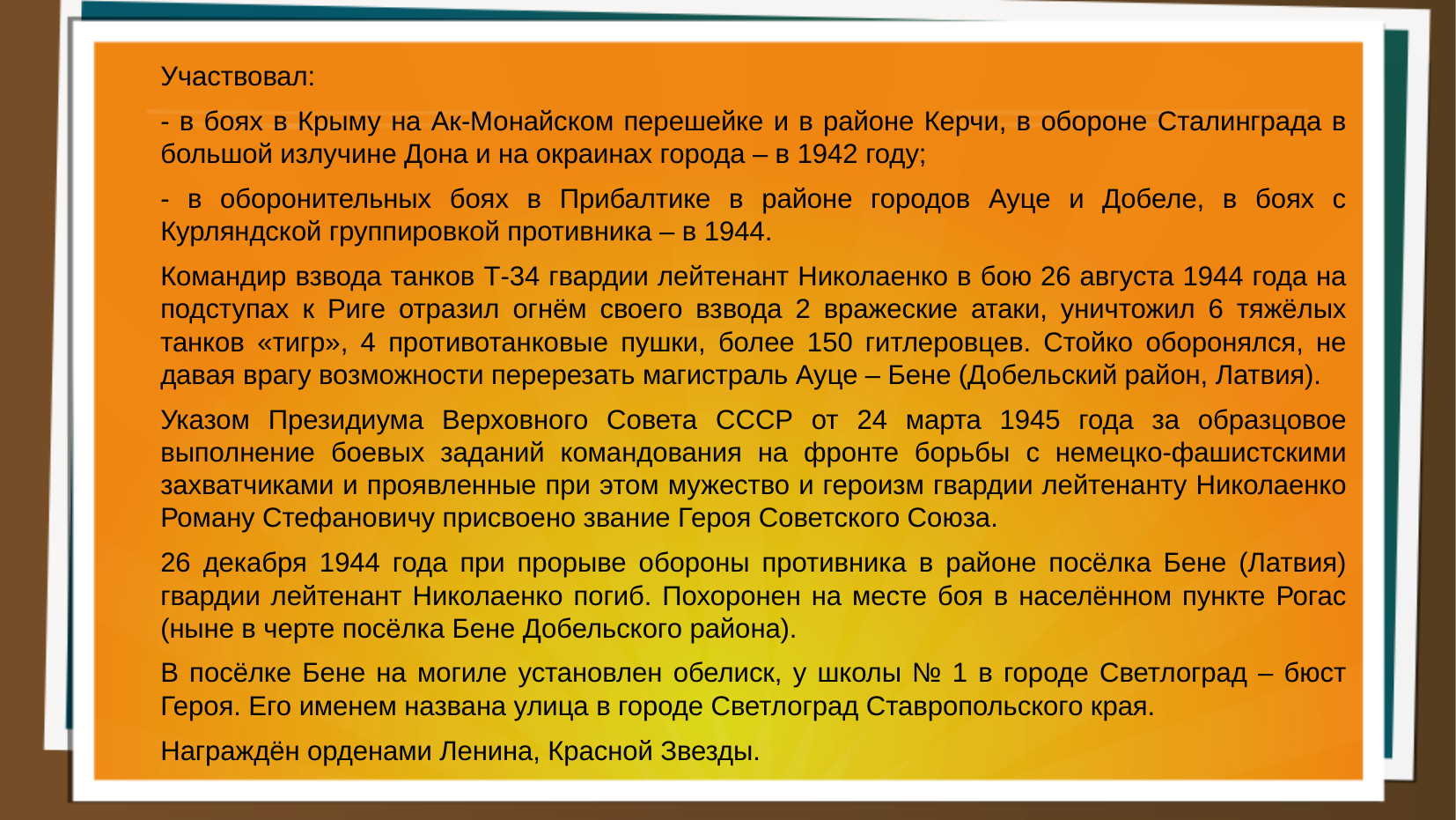

Участвовал:
	- в боях в Крыму на Ак-Монайском перешейке и в районе Керчи, в обороне Сталинграда в большой излучине Дона и на окраинах города – в 1942 году;
	- в оборонительных боях в Прибалтике в районе городов Ауце и Добеле, в боях с Курляндской группировкой противника – в 1944.
	Командир взвода танков Т-34 гвардии лейтенант Николаенко в бою 26 августа 1944 года на подступах к Риге отразил огнём своего взвода 2 вражеские атаки, уничтожил 6 тяжёлых танков «тигр», 4 противотанковые пушки, более 150 гитлеровцев. Стойко оборонялся, не давая врагу возможности перерезать магистраль Ауце – Бене (Добельский район, Латвия).
	Указом Президиума Верховного Совета СССР от 24 марта 1945 года за образцовое выполнение боевых заданий командования на фронте борьбы с немецко-фашистскими захватчиками и проявленные при этом мужество и героизм гвардии лейтенанту Николаенко Роману Стефановичу присвоено звание Героя Советского Союза.
	26 декабря 1944 года при прорыве обороны противника в районе посёлка Бене (Латвия) гвардии лейтенант Николаенко погиб. Похоронен на месте боя в населённом пункте Рогас (ныне в черте посёлка Бене Добельского района).
	В посёлке Бене на могиле установлен обелиск, у школы № 1 в городе Светлоград – бюст Героя. Его именем названа улица в городе Светлоград Ставропольского края.
	Награждён орденами Ленина, Красной Звезды.